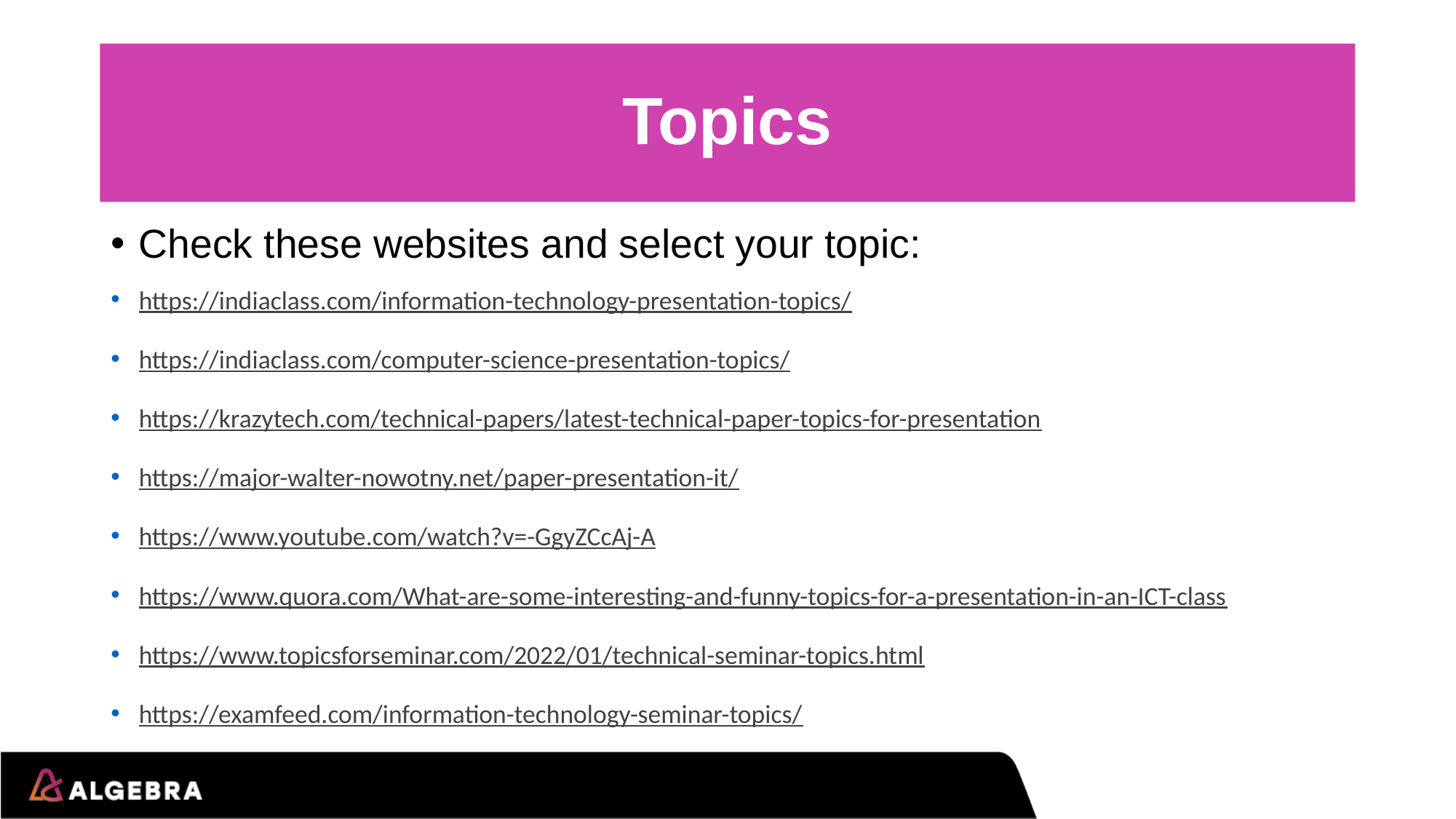

# Topics
Check these websites and select your topic:
https://indiaclass.com/information-technology-presentation-topics/
https://indiaclass.com/computer-science-presentation-topics/
https://krazytech.com/technical-papers/latest-technical-paper-topics-for-presentation
https://major-walter-nowotny.net/paper-presentation-it/
https://www.youtube.com/watch?v=-GgyZCcAj-A
https://www.quora.com/What-are-some-interesting-and-funny-topics-for-a-presentation-in-an-ICT-class
https://www.topicsforseminar.com/2022/01/technical-seminar-topics.html
https://examfeed.com/information-technology-seminar-topics/